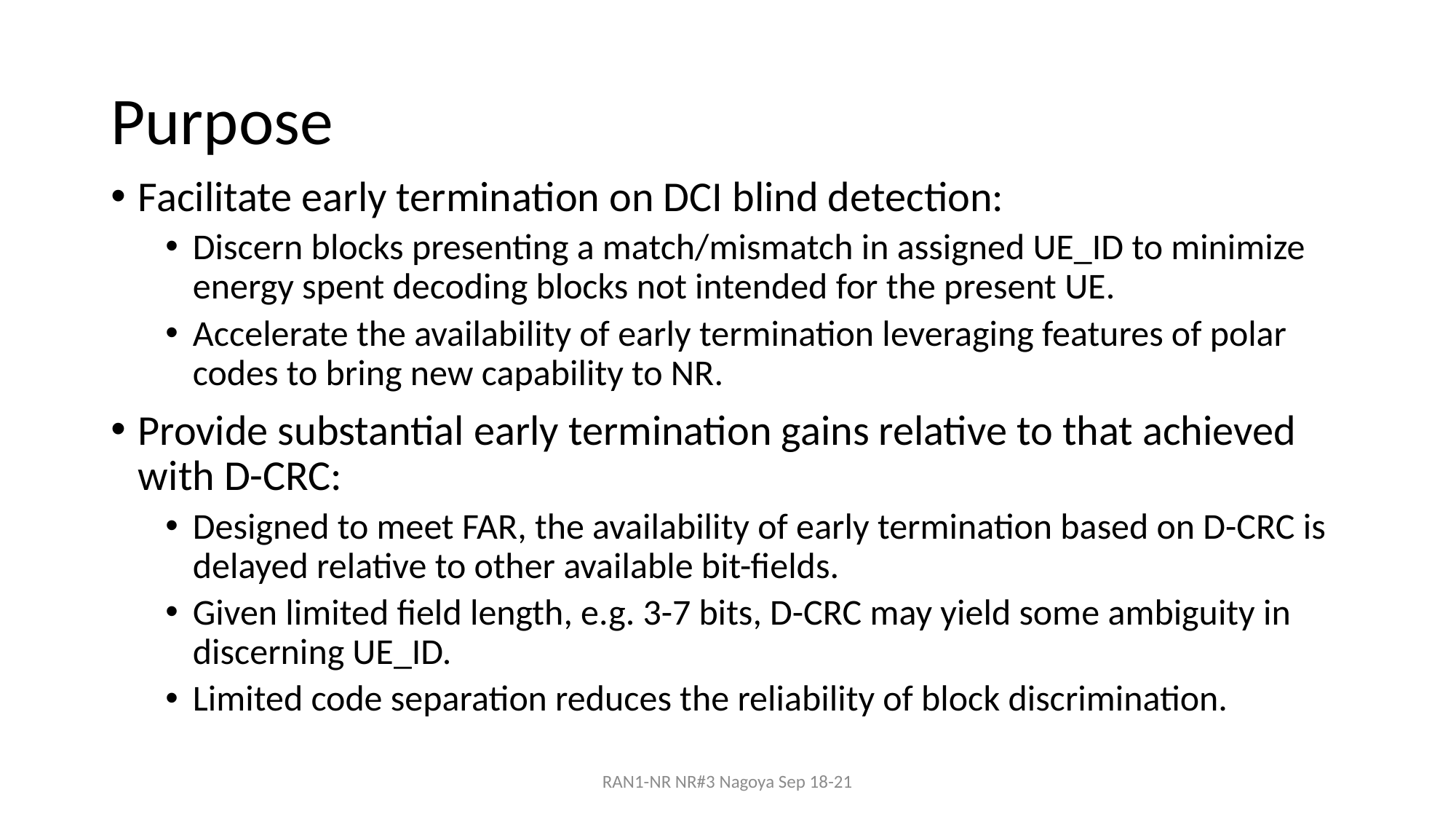

# Purpose
Facilitate early termination on DCI blind detection:
Discern blocks presenting a match/mismatch in assigned UE_ID to minimize energy spent decoding blocks not intended for the present UE.
Accelerate the availability of early termination leveraging features of polar codes to bring new capability to NR.
Provide substantial early termination gains relative to that achieved with D-CRC:
Designed to meet FAR, the availability of early termination based on D-CRC is delayed relative to other available bit-fields.
Given limited field length, e.g. 3-7 bits, D-CRC may yield some ambiguity in discerning UE_ID.
Limited code separation reduces the reliability of block discrimination.
RAN1-NR NR#3 Nagoya Sep 18-21
2